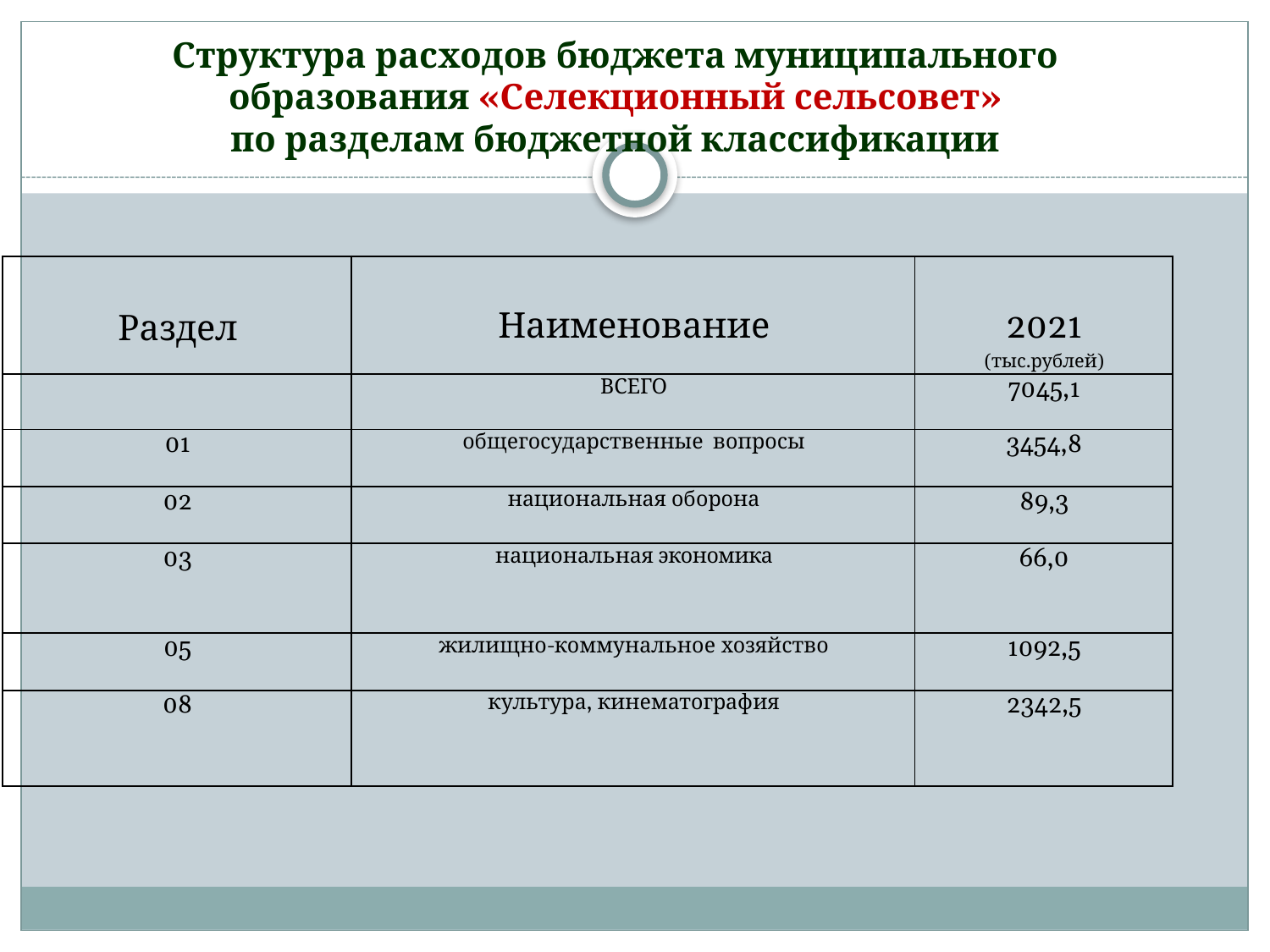

#
Структура расходов бюджета муниципального образования «Селекционный сельсовет»
по разделам бюджетной классификации
| Раздел | Наименование | 2021 (тыс.рублей) |
| --- | --- | --- |
|  | ВСЕГО | 7045,1 |
| 01 | общегосударственные вопросы | 3454,8 |
| 02 | национальная оборона | 89,3 |
| 03 | национальная экономика | 66,0 |
| 05 | жилищно-коммунальное хозяйство | 1092,5 |
| 08 | культура, кинематография | 2342,5 |